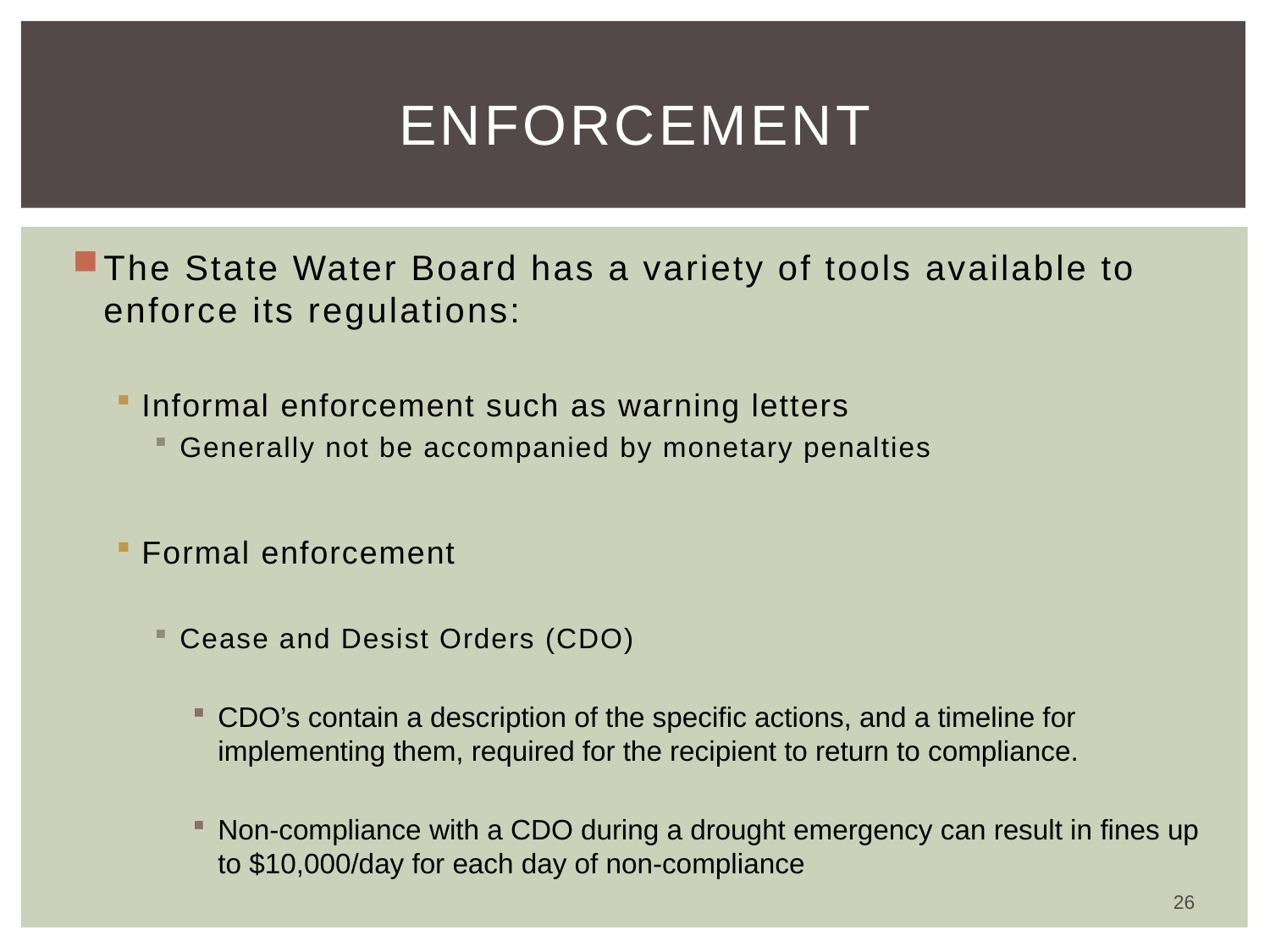

# Enforcement
The State Water Board has a variety of tools available to enforce its regulations:

Informal enforcement such as warning letters
Generally not be accompanied by monetary penalties

Formal enforcement

Cease and Desist Orders (CDO)

CDO’s contain a description of the specific actions, and a timeline for implementing them, required for the recipient to return to compliance.

Non-compliance with a CDO during a drought emergency can result in fines up to $10,000/day for each day of non-compliance

26